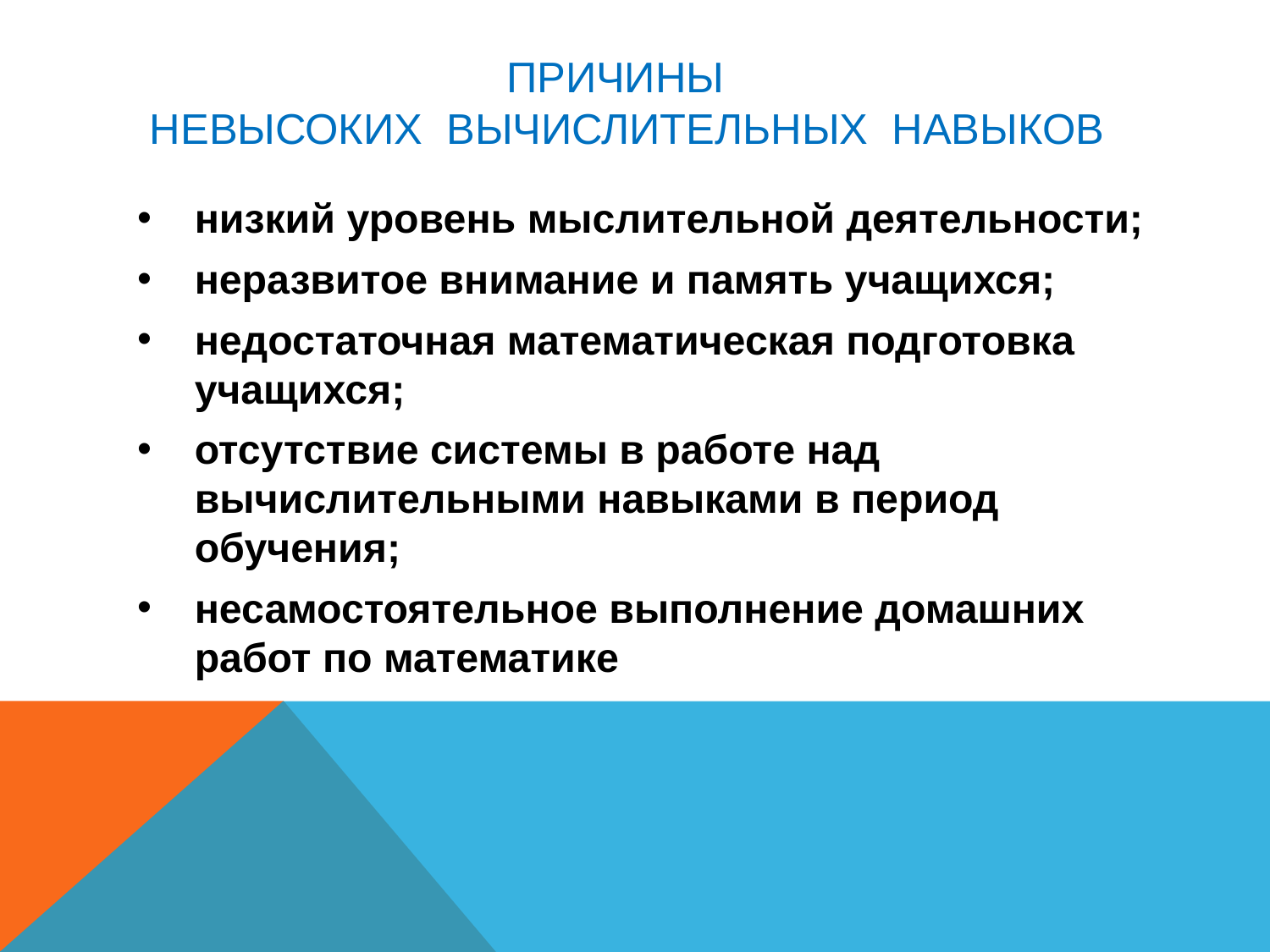

# Причины невысоких  вычислительных  навыков
низкий уровень мыслительной деятельности;
неразвитое внимание и память учащихся;
недостаточная математическая подготовка учащихся;
отсутствие системы в работе над вычислительными навыками в период обучения;
несамостоятельное выполнение домашних работ по математике